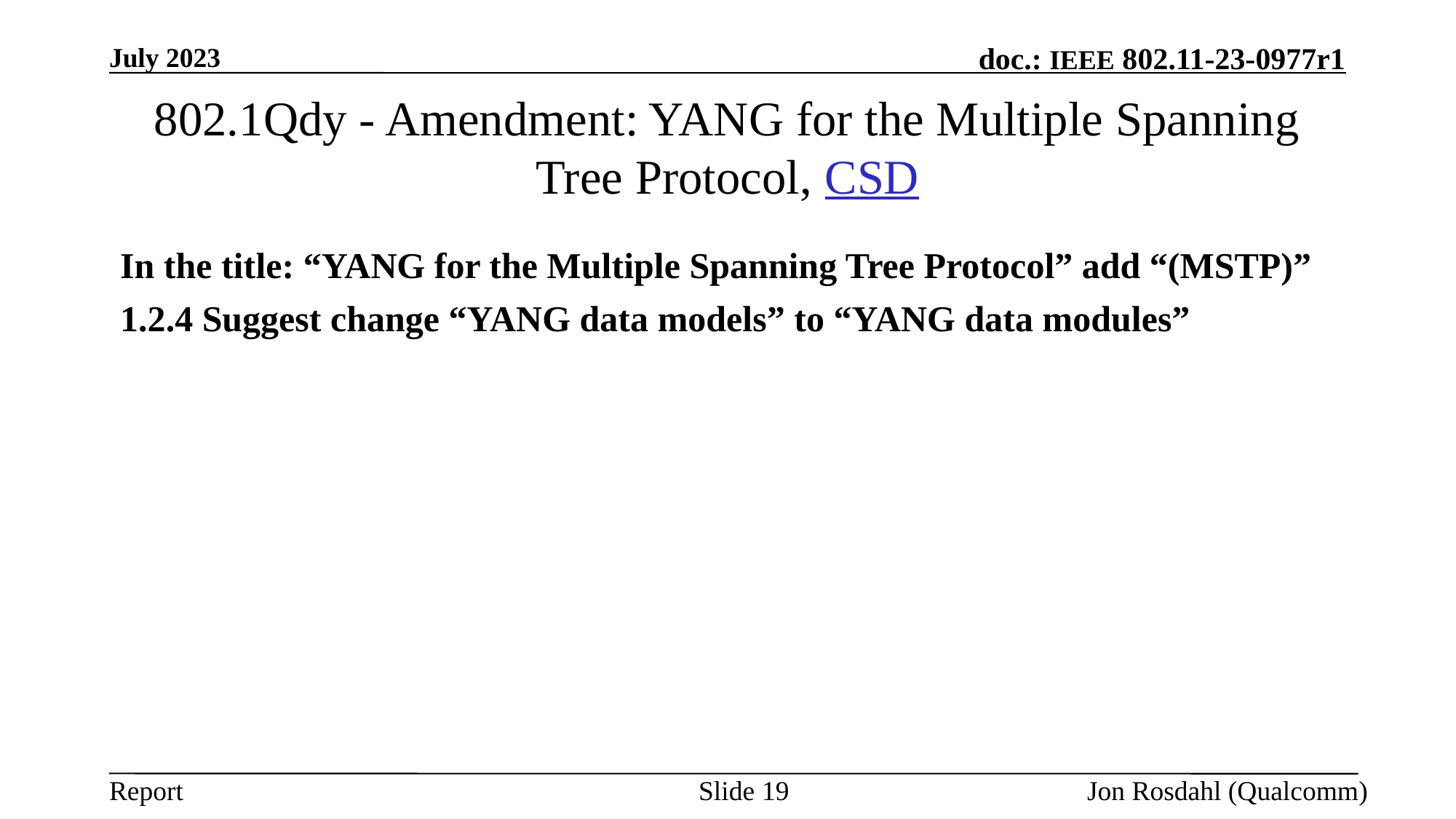

July 2023
# 802.1Qdy - Amendment: YANG for the Multiple Spanning Tree Protocol, CSD
In the title: “YANG for the Multiple Spanning Tree Protocol” add “(MSTP)”
1.2.4 Suggest change “YANG data models” to “YANG data modules”
Slide 19
Jon Rosdahl (Qualcomm)